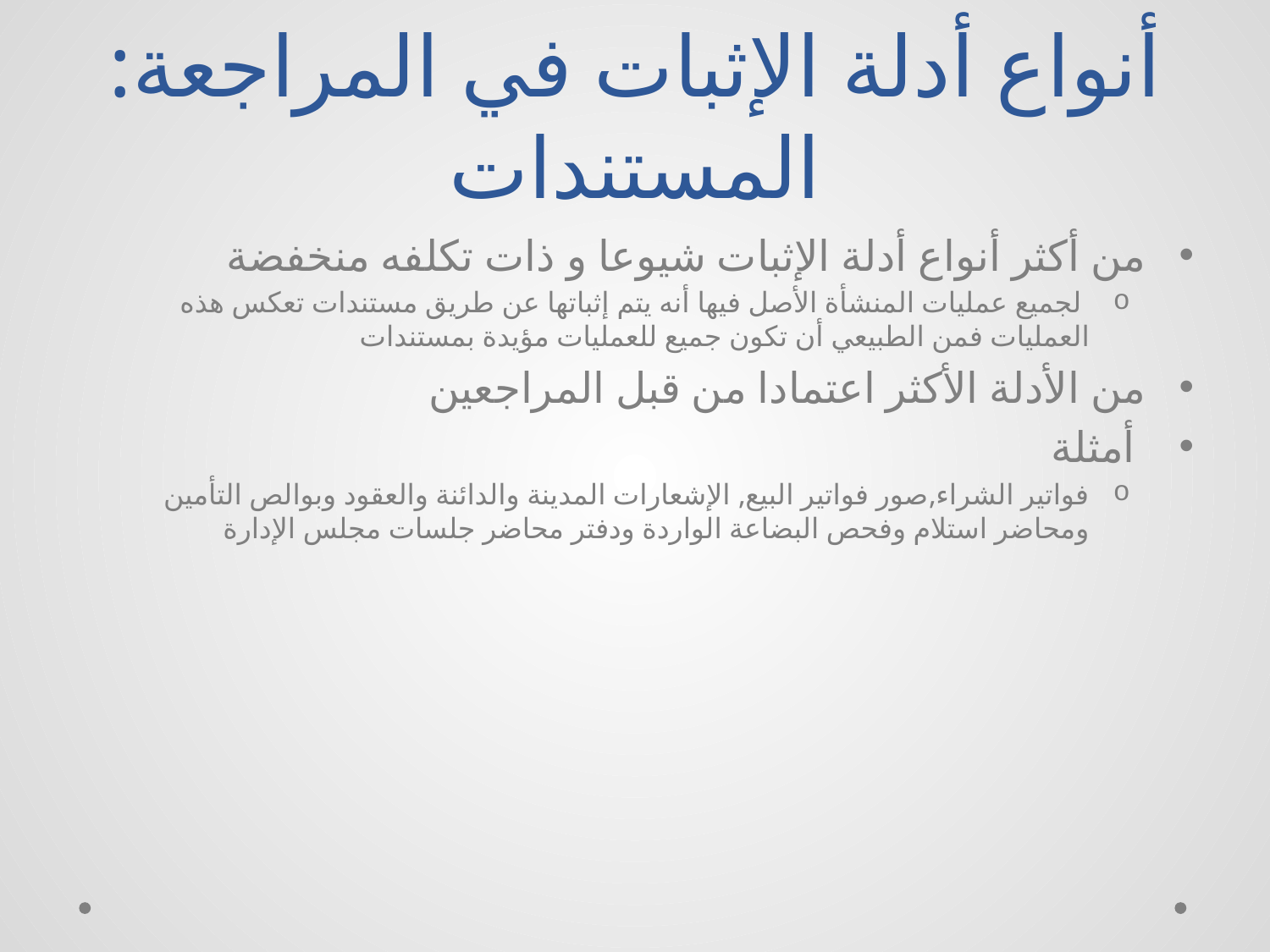

# أنواع أدلة الإثبات في المراجعة: المستندات
من أكثر أنواع أدلة الإثبات شيوعا و ذات تكلفه منخفضة
 لجميع عمليات المنشأة الأصل فيها أنه يتم إثباتها عن طريق مستندات تعكس هذه العمليات فمن الطبيعي أن تكون جميع للعمليات مؤيدة بمستندات
من الأدلة الأكثر اعتمادا من قبل المراجعين
 أمثلة
فواتير الشراء,صور فواتير البيع, الإشعارات المدينة والدائنة والعقود وبوالص التأمين ومحاضر استلام وفحص البضاعة الواردة ودفتر محاضر جلسات مجلس الإدارة